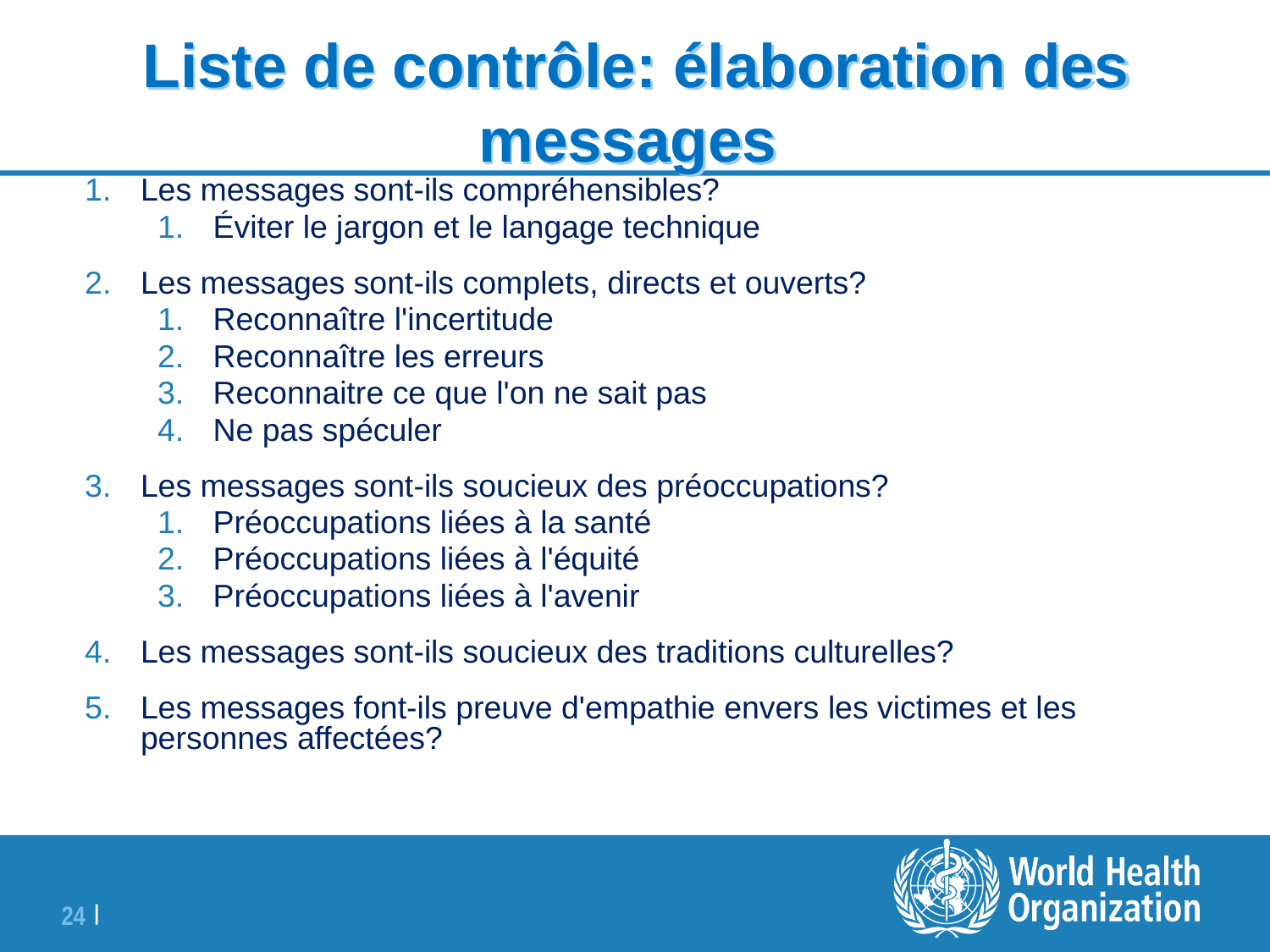

# Liste de contrôle: élaboration des messages
Les messages sont-ils compréhensibles?
Éviter le jargon et le langage technique
Les messages sont-ils complets, directs et ouverts?
Reconnaître l'incertitude
Reconnaître les erreurs
Reconnaitre ce que l'on ne sait pas
Ne pas spéculer
Les messages sont-ils soucieux des préoccupations?
Préoccupations liées à la santé
Préoccupations liées à l'équité
Préoccupations liées à l'avenir
Les messages sont-ils soucieux des traditions culturelles?
Les messages font-ils preuve d'empathie envers les victimes et les personnes affectées?